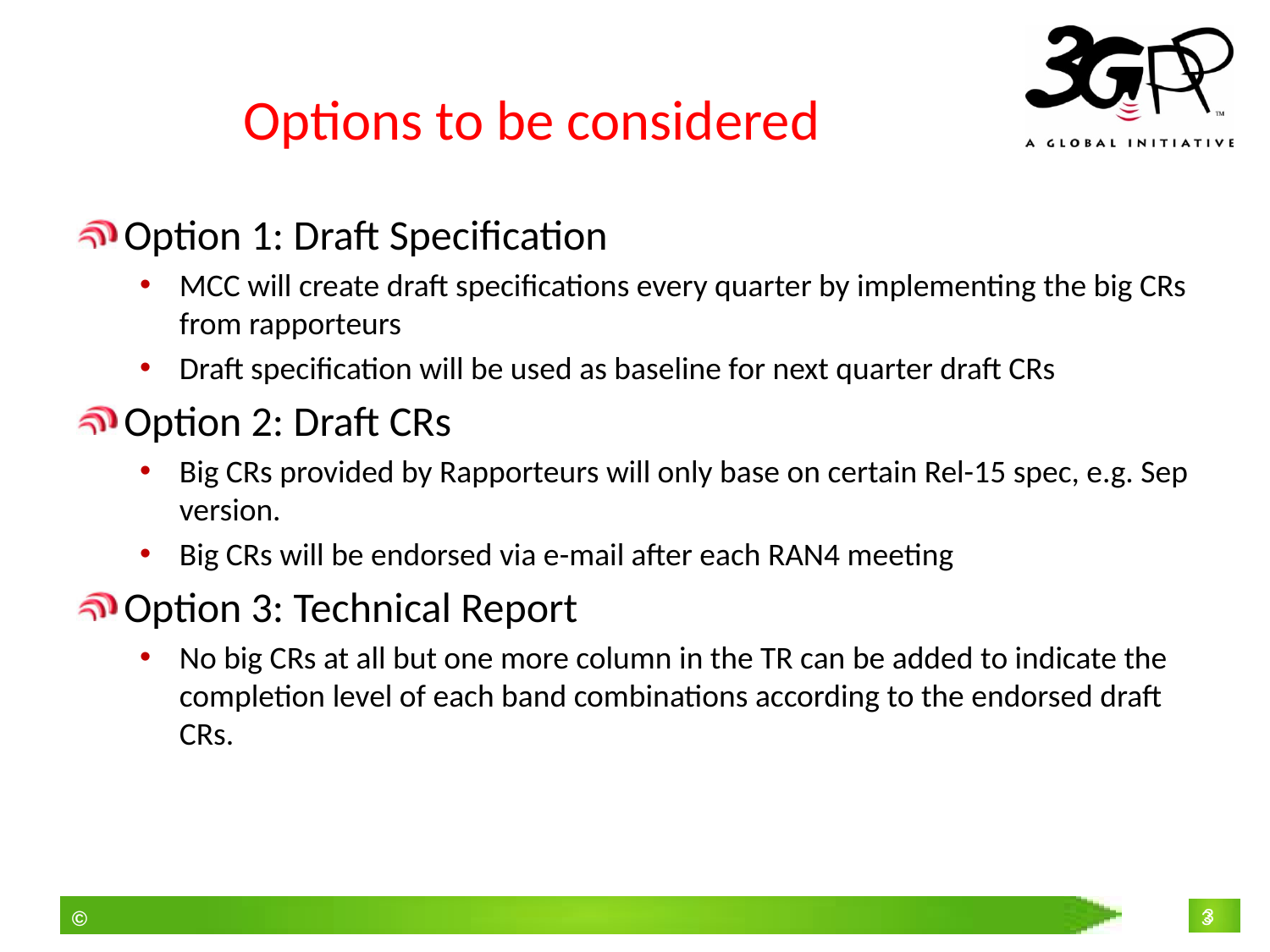

# Options to be considered
Option 1: Draft Specification
MCC will create draft specifications every quarter by implementing the big CRs from rapporteurs
Draft specification will be used as baseline for next quarter draft CRs
Option 2: Draft CRs
Big CRs provided by Rapporteurs will only base on certain Rel-15 spec, e.g. Sep version.
Big CRs will be endorsed via e-mail after each RAN4 meeting
Option 3: Technical Report
No big CRs at all but one more column in the TR can be added to indicate the completion level of each band combinations according to the endorsed draft CRs.

3